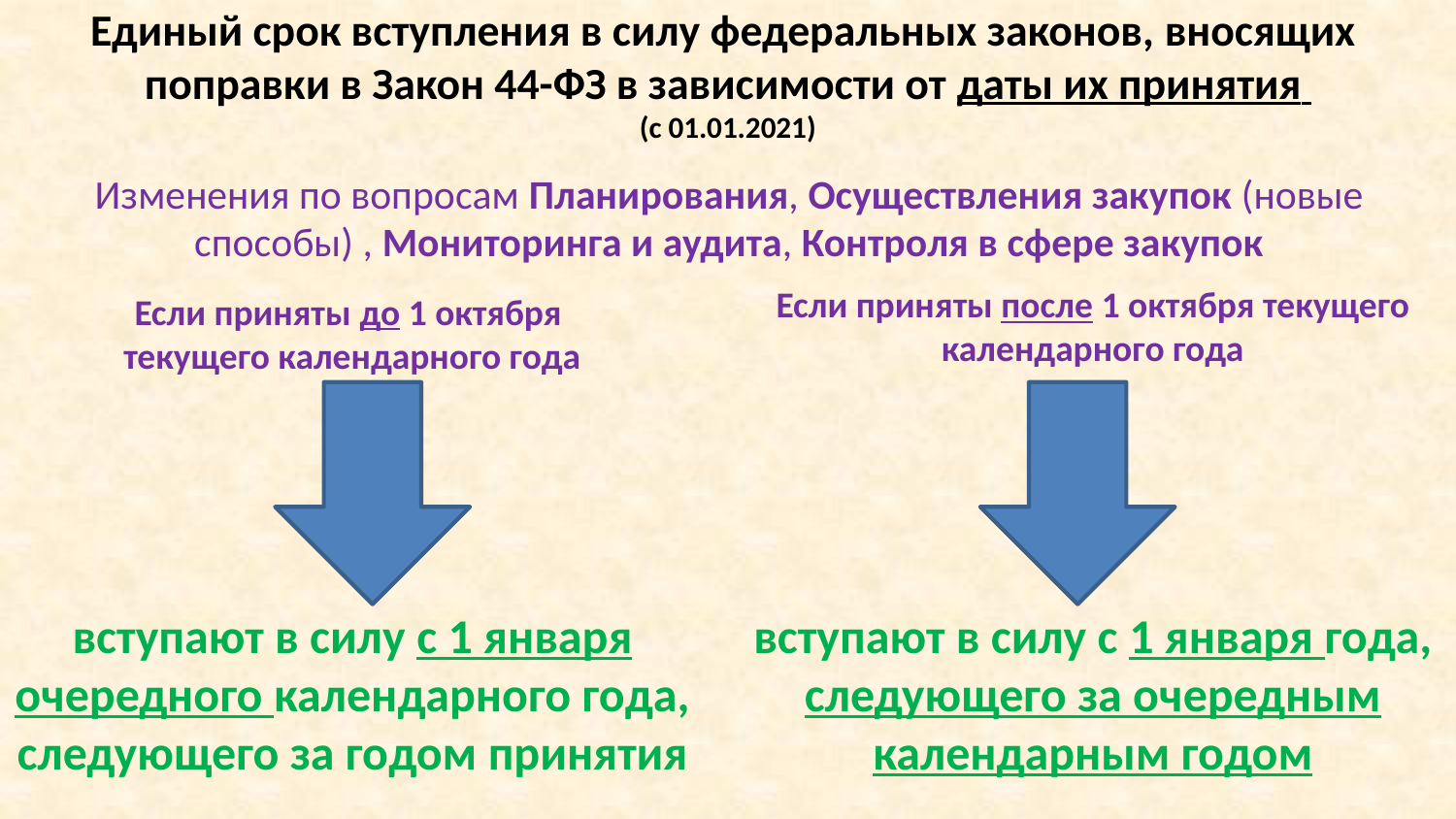

Единый срок вступления в силу федеральных законов, вносящих  поправки в Закон 44-ФЗ в зависимости от даты их принятия
(c 01.01.2021)
Изменения по вопросам Планирования, Осуществления закупок (новые способы) , Мониторинга и аудита, Контроля в сфере закупок
Если приняты после 1 октября текущего календарного года
Если приняты до 1 октября
текущего календарного года

вступают в силу с 1 января года, следующего за очередным календарным годом
вступают в силу с 1 января очередного календарного года, следующего за годом принятия